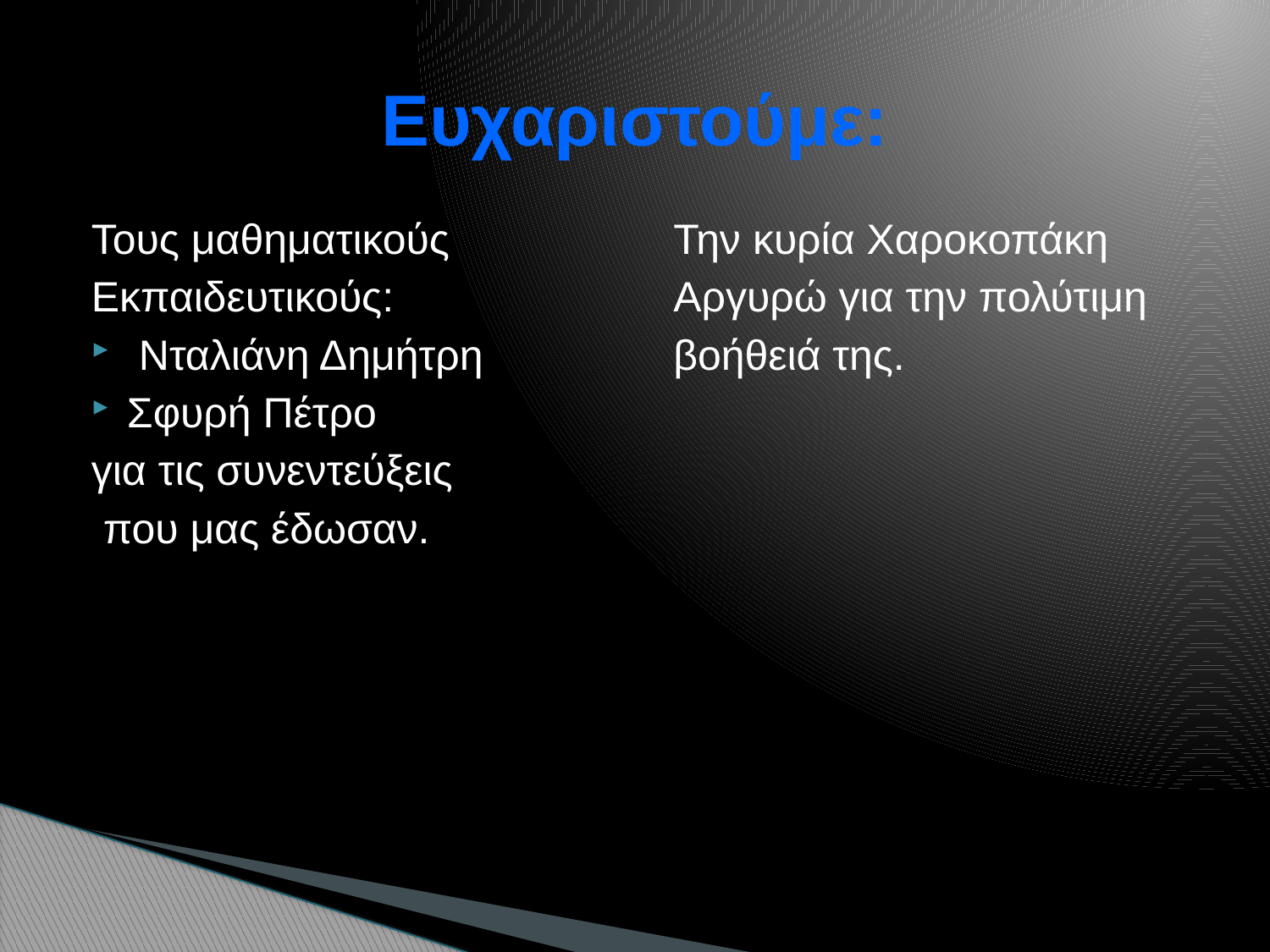

# Ευχαριστούμε:
Τους μαθηματικούς
Εκπαιδευτικούς:
 Νταλιάνη Δημήτρη
Σφυρή Πέτρο
για τις συνεντεύξεις
 που μας έδωσαν.

Την κυρία Χαροκοπάκη
Αργυρώ για την πολύτιμη
βοήθειά της.